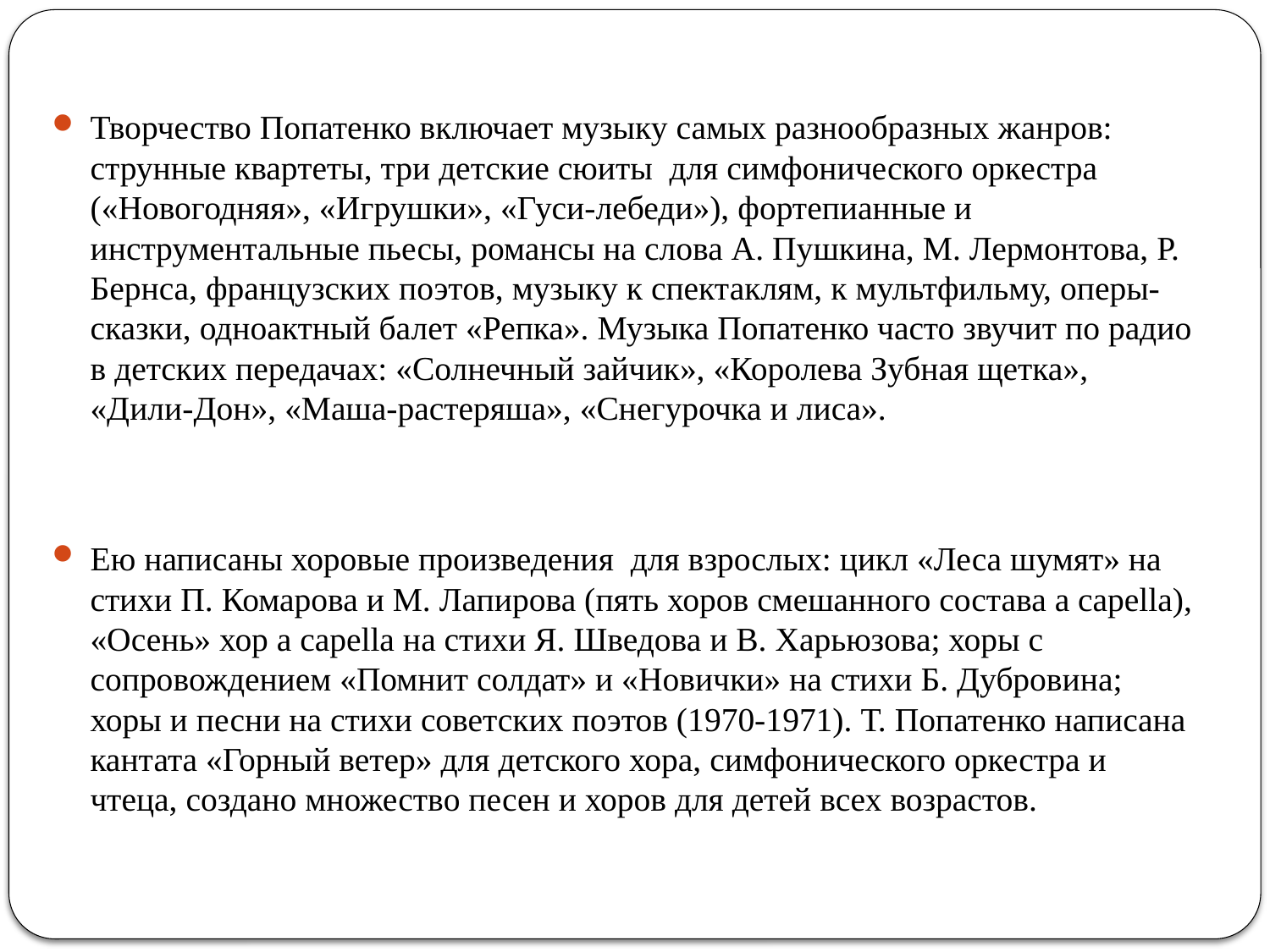

#

Творчество Попатенко включает музыку самых разнообразных жанров: струнные квартеты, три детские сюиты  для симфонического оркестра («Новогодняя», «Игрушки», «Гуси-лебеди»), фортепианные и инструментальные пьесы, романсы на слова А. Пушкина, М. Лермонтова, Р. Бернса, французских поэтов, музыку к спектаклям, к мультфильму, оперы-сказки, одноактный балет «Репка». Музыка Попатенко часто звучит по радио в детских передачах: «Солнечный зайчик», «Королева Зубная щетка», «Дили-Дон», «Маша-растеряша», «Снегурочка и лиса».

Ею написаны хоровые произведения  для взрослых: цикл «Леса шумят» на стихи П. Комарова и М. Лапирова (пять хоров смешанного состава a capella), «Осень» хор a capella на стихи Я. Шведова и В. Харьюзова; хоры с сопровождением «Помнит солдат» и «Новички» на стихи Б. Дубровина; хоры и песни на стихи советских поэтов (1970-1971). Т. Попатенко написана кантата «Горный ветер» для детского хора, симфонического оркестра и чтеца, создано множество песен и хоров для детей всех возрастов.